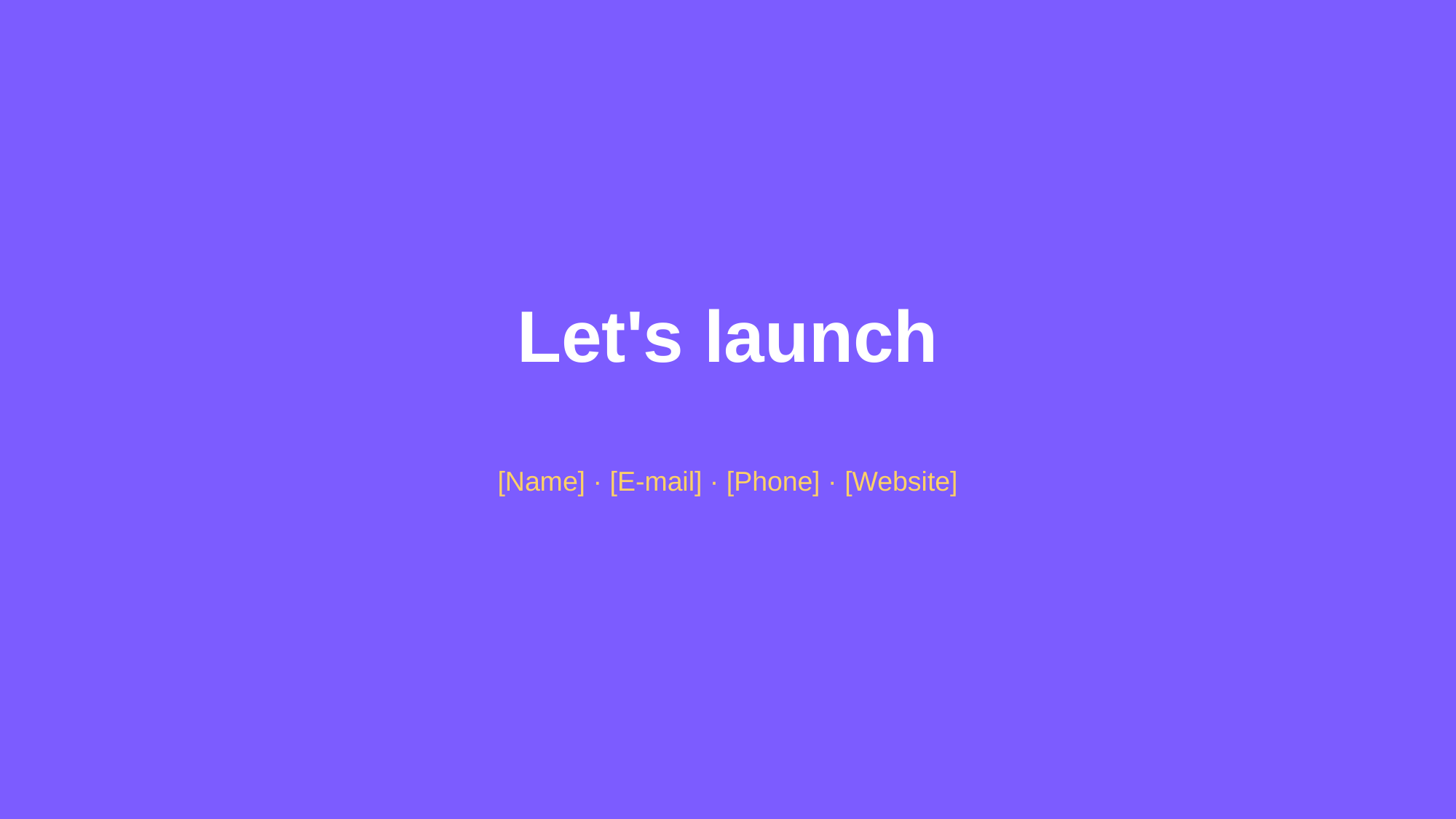

Let's launch
[Name] · [E-mail] · [Phone] · [Website]